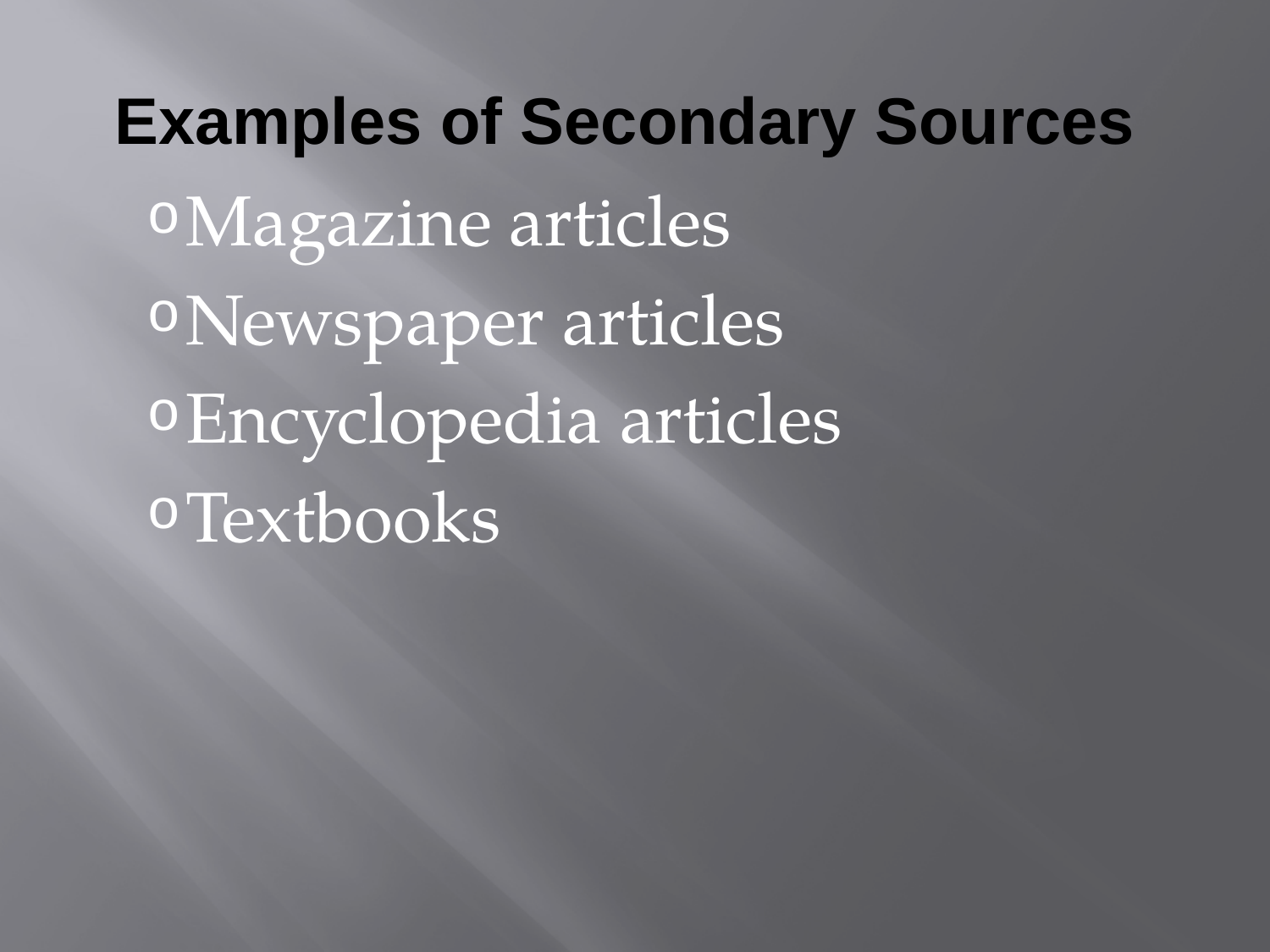

# Examples of Secondary Sources
Magazine articles
Newspaper articles
Encyclopedia articles
Textbooks